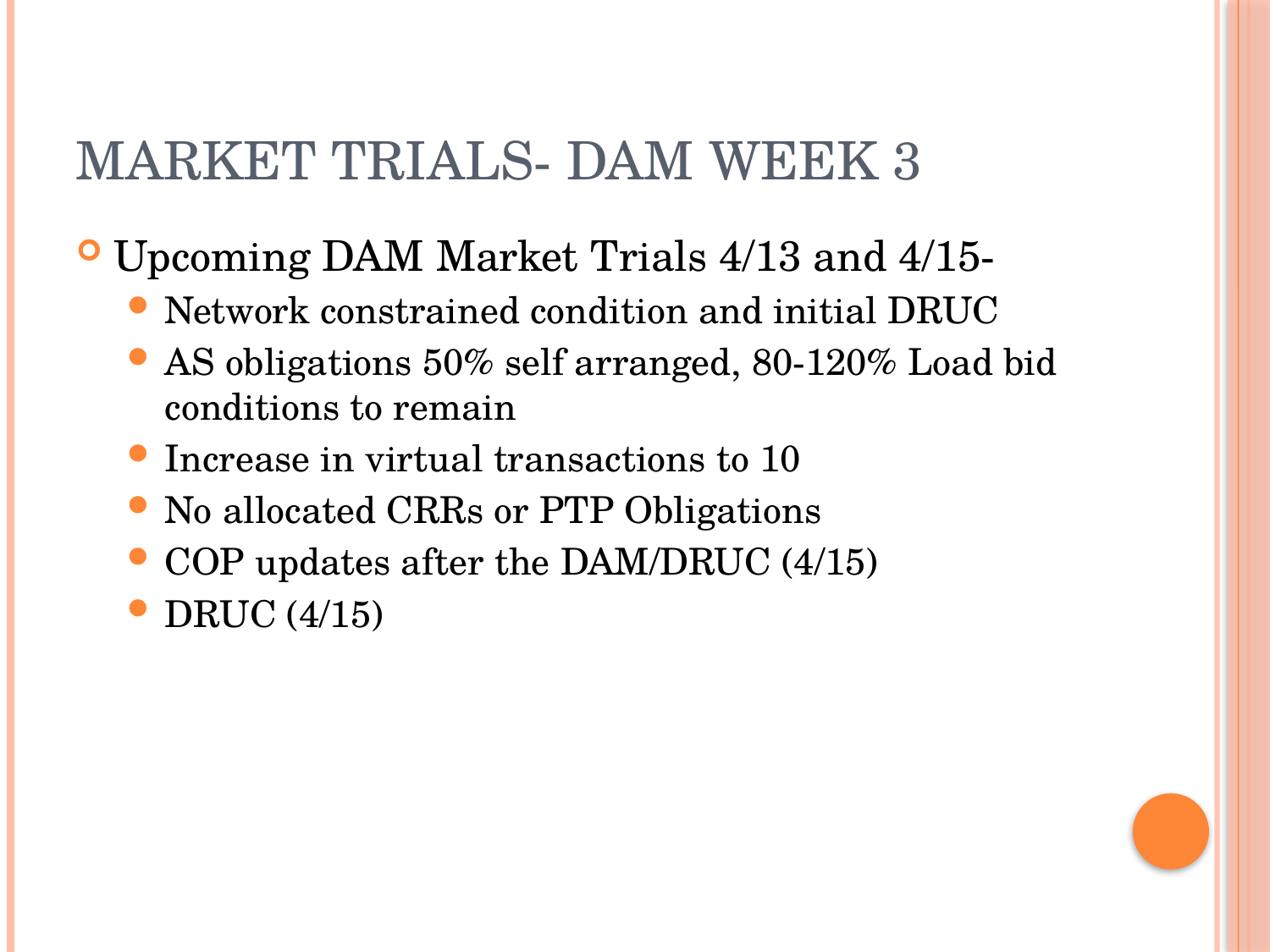

# Market Trials- DAM Week 3
Upcoming DAM Market Trials 4/13 and 4/15-
Network constrained condition and initial DRUC
AS obligations 50% self arranged, 80-120% Load bid conditions to remain
Increase in virtual transactions to 10
No allocated CRRs or PTP Obligations
COP updates after the DAM/DRUC (4/15)
DRUC (4/15)